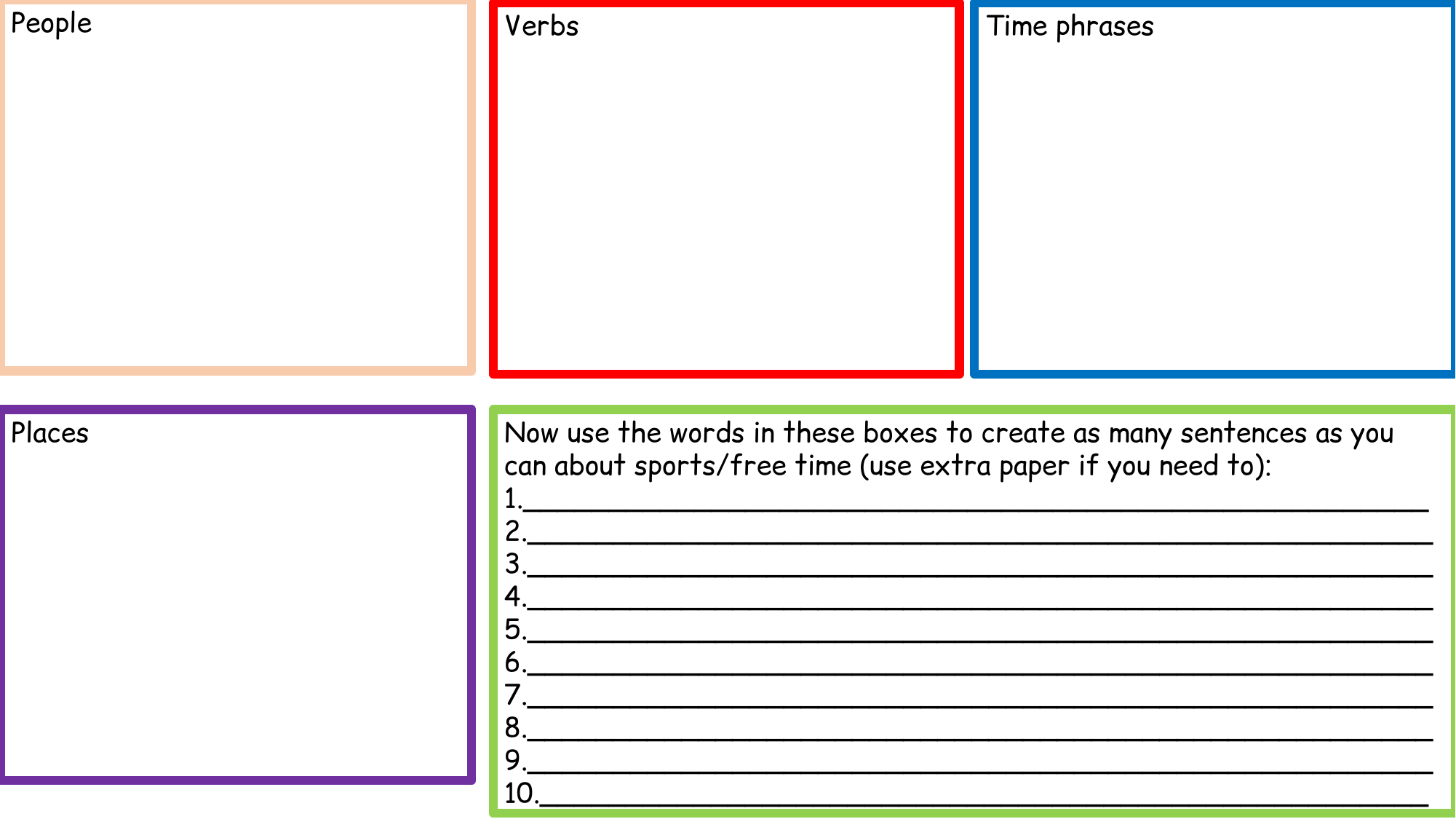

People

Time phrases

Verbs

Places

Now use the words in these boxes to create as many sentences as you can about sports/free time (use extra paper if you need to):
1._____________________________________________________
2._____________________________________________________
3._____________________________________________________
4._____________________________________________________
5._____________________________________________________
6._____________________________________________________
7._____________________________________________________
8._____________________________________________________
9._____________________________________________________
10.____________________________________________________